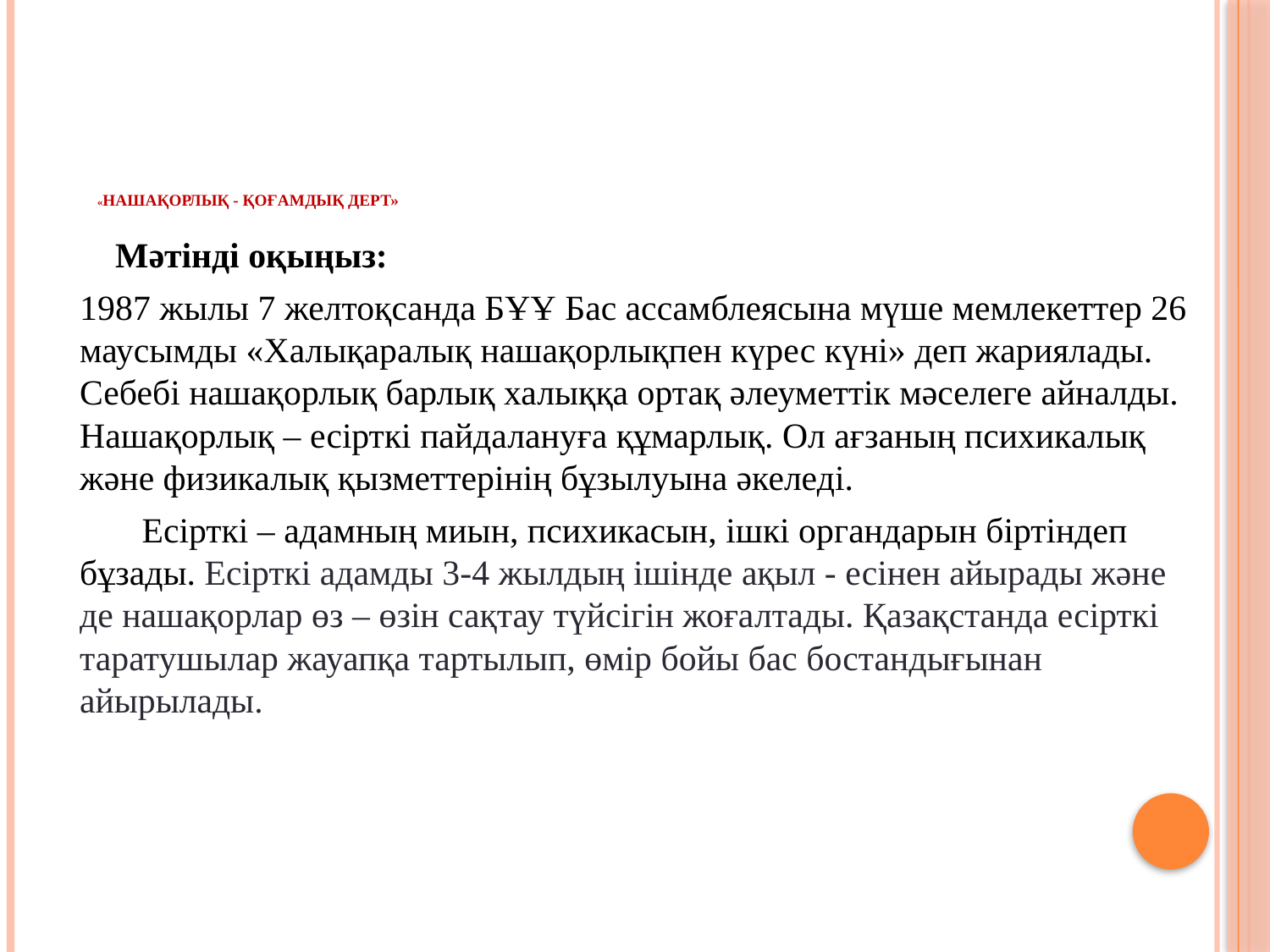

# «Нашақорлық - қоғамдық дерт»
    Мәтінді оқыңыз:
1987 жылы 7 желтоқсанда БҰҰ Бас ассамблеясына мүше мемлекеттер 26 маусымды «Халықаралық нашақорлықпен күрес күні» деп жариялады. Себебі нашақорлық барлық халыққа ортақ әлеуметтік мәселеге айналды. Нашақорлық – есірткі пайдалануға құмарлық. Ол ағзаның психикалық және физикалық қызметтерінің бұзылуына әкеледі.
       Есірткі – адамның миын, психикасын, ішкі органдарын біртіндеп бұзады. Есірткі адамды 3-4 жылдың ішінде ақыл - есінен айырады және де нашақорлар өз – өзін сақтау түйсігін жоғалтады. Қазақстанда есірткі таратушылар жауапқа тартылып, өмір бойы бас бостандығынан айырылады.